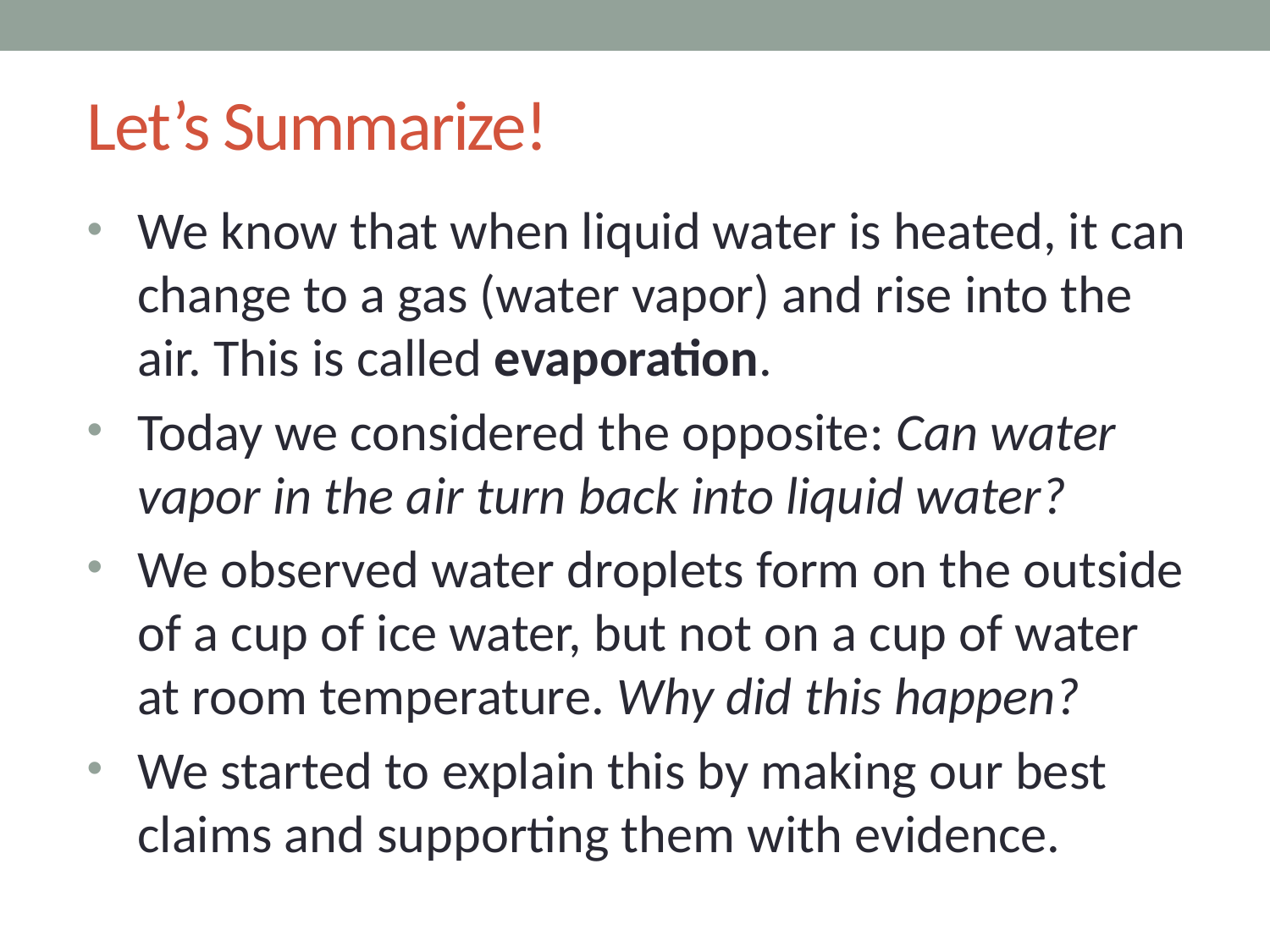

# Let’s Summarize!
We know that when liquid water is heated, it can change to a gas (water vapor) and rise into the air. This is called evaporation.
Today we considered the opposite: Can water vapor in the air turn back into liquid water?
We observed water droplets form on the outside of a cup of ice water, but not on a cup of water at room temperature. Why did this happen?
We started to explain this by making our best claims and supporting them with evidence.